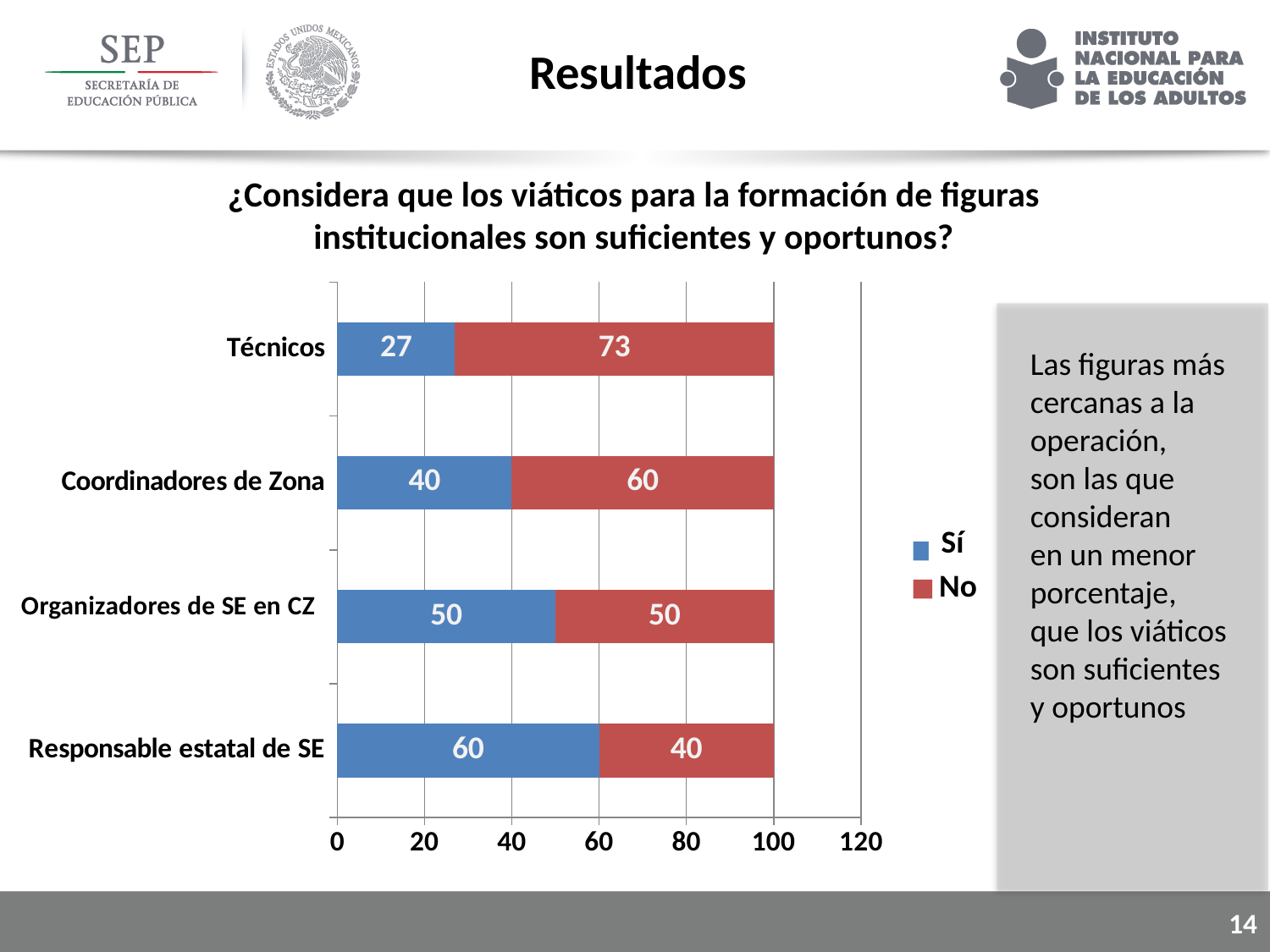

Resultados
¿Considera que los viáticos para la formación de figuras institucionales son suficientes y oportunos?

### Chart

| Category | Si | No |
|---|---|---|
| Responsable estatal de SE | 60.0 | 40.0 |
| Responsables de SE en CZ | 50.0 | 50.0 |
| Coordinadores de Zona | 40.0 | 60.0 |
| Técnicos | 27.0 | 73.0 |
Las figuras más cercanas a la operación,
son las que consideran
en un menor porcentaje,
que los viáticos son suficientes
y oportunos
Sí
14